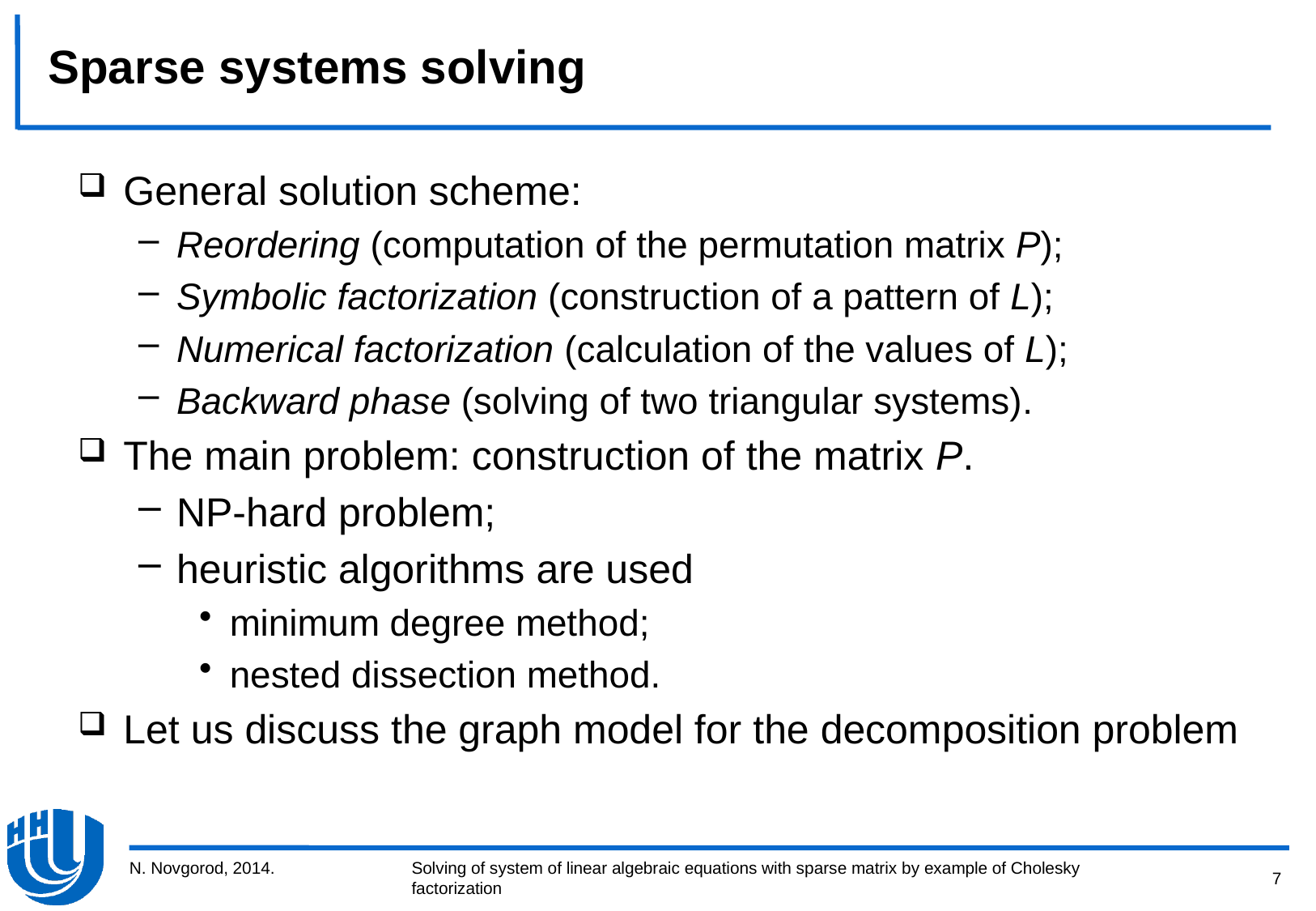

# Sparse systems solving

General solution scheme:
Reordering (computation of the permutation matrix P);
Symbolic factorization (construction of a pattern of L);
Numerical factorization (calculation of the values of L);
Backward phase (solving of two triangular systems).
The main problem: construction of the matrix P.
NP-hard problem;
heuristic algorithms are used
minimum degree method;
nested dissection method.
Let us discuss the graph model for the decomposition problem

N. Novgorod, 2014.
7
Solving of system of linear algebraic equations with sparse matrix by example of Cholesky factorization